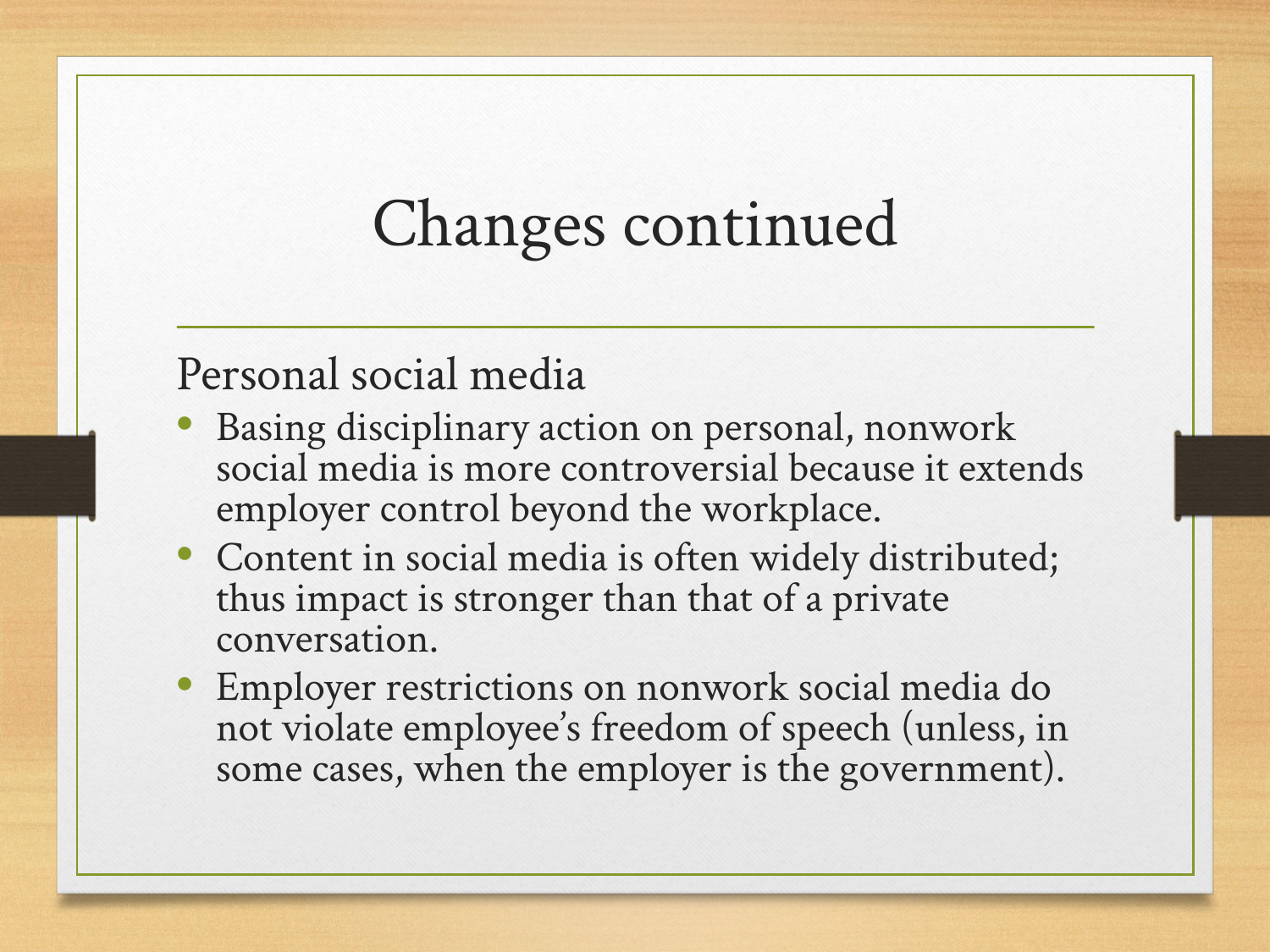

# Changes continued
Personal social media
Basing disciplinary action on personal, nonwork social media is more controversial because it extends employer control beyond the workplace.
Content in social media is often widely distributed; thus impact is stronger than that of a private conversation.
Employer restrictions on nonwork social media do not violate employee’s freedom of speech (unless, in some cases, when the employer is the government).